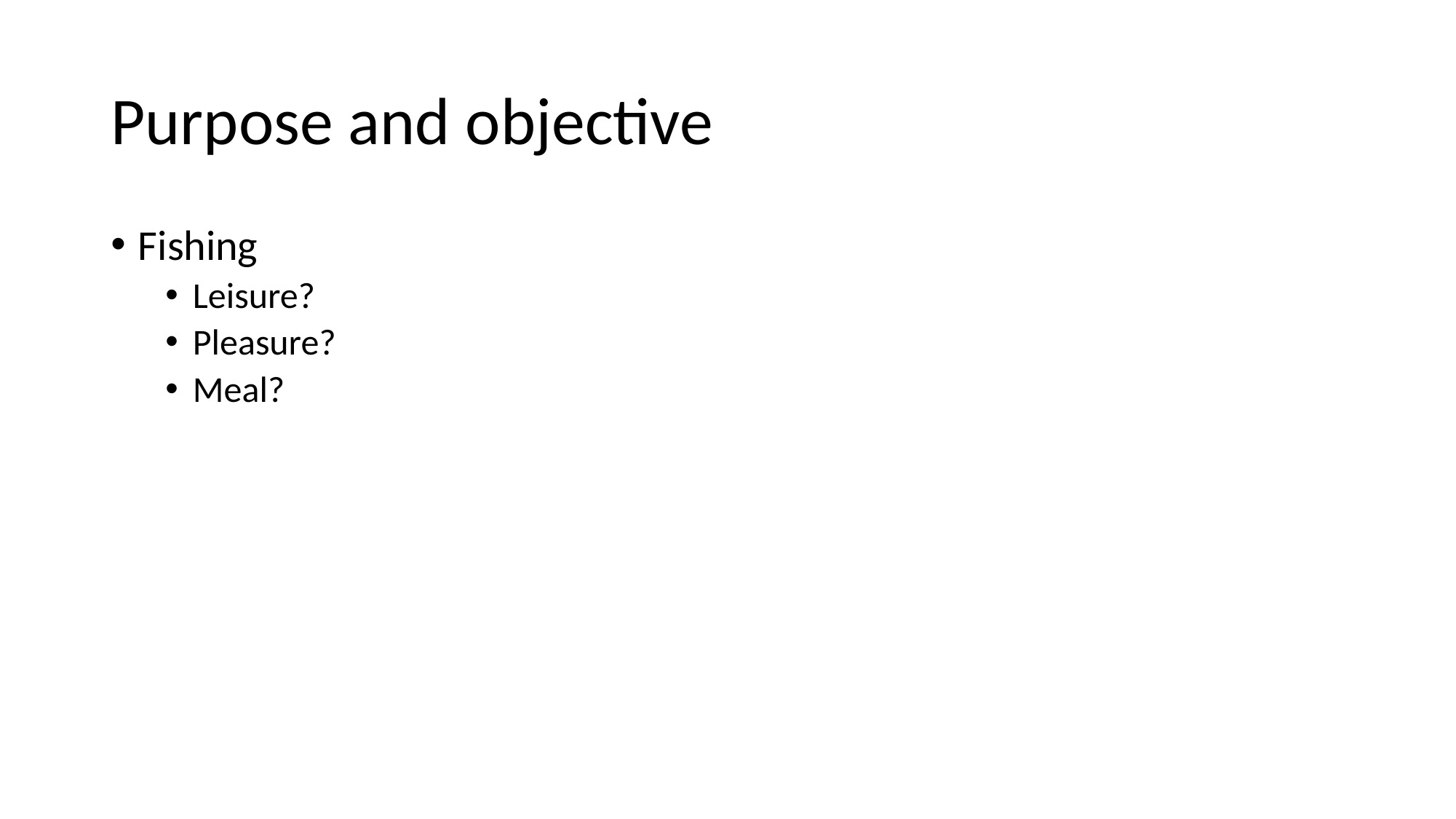

# Purpose and objective
Fishing
Leisure?
Pleasure?
Meal?